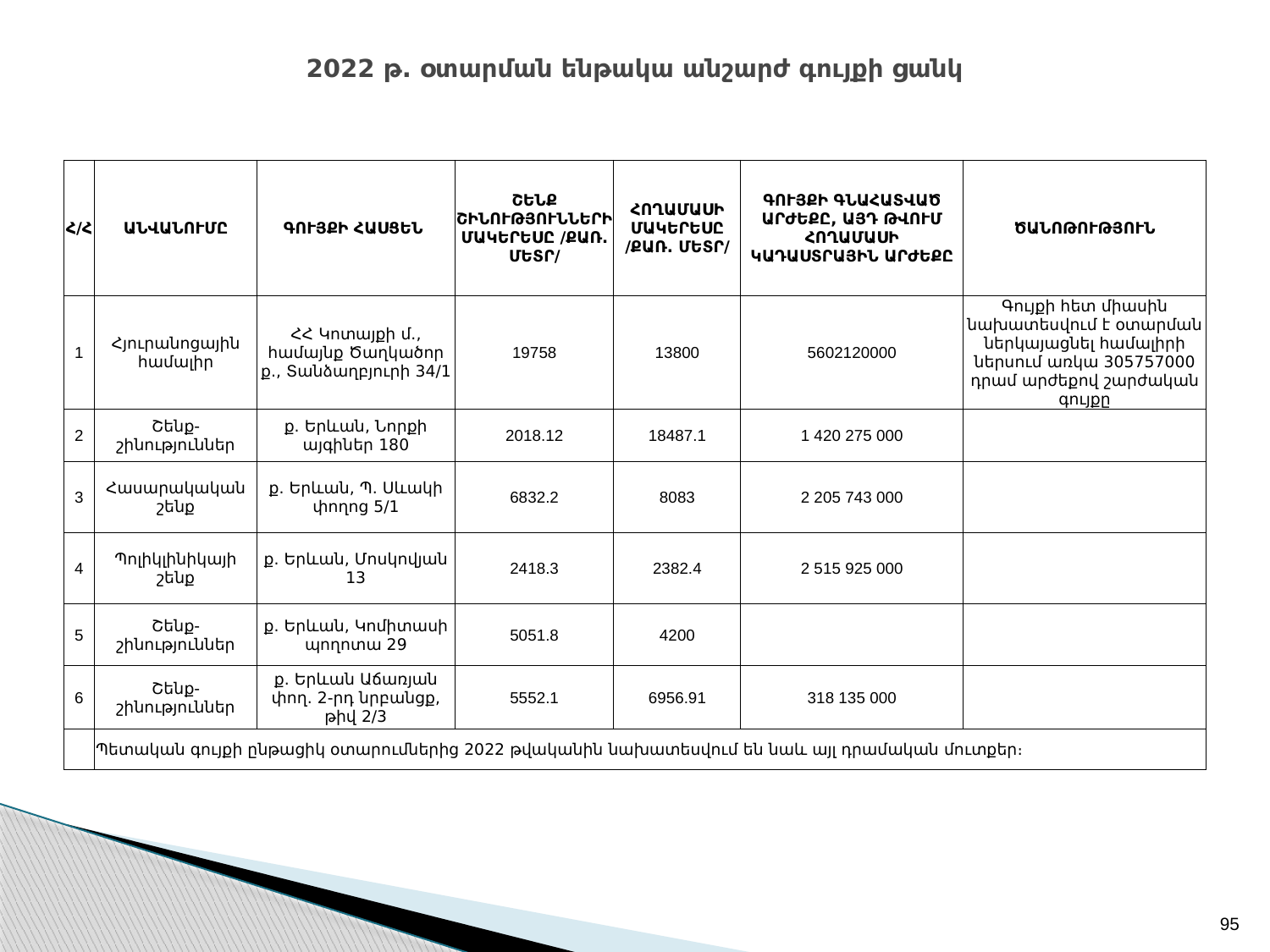

# 2022 թ. օտարման ենթակա անշարժ գույքի ցանկ
|  |  |  |  |  |  |  |
| --- | --- | --- | --- | --- | --- | --- |
| Հ/Հ | ԱՆՎԱՆՈՒՄԸ | ԳՈՒՅՔԻ ՀԱՍՑԵՆ | ՇԵՆՔ ՇԻՆՈՒԹՅՈՒՆՆԵՐԻ ՄԱԿԵՐԵՍԸ /ՔԱՌ. ՄԵՏՐ/ | ՀՈՂԱՄԱՍԻ ՄԱԿԵՐԵՍԸ /ՔԱՌ. ՄԵՏՐ/ | ԳՈՒՅՔԻ ԳՆԱՀԱՏՎԱԾ ԱՐԺԵՔԸ, ԱՅԴ ԹՎՈՒՄ ՀՈՂԱՄԱՍԻ ԿԱԴԱՍՏՐԱՅԻՆ ԱՐԺԵՔԸ | ԾԱՆՈԹՈՒԹՅՈՒՆ |
| 1 | Հյուրանոցային համալիր | ՀՀ Կոտայքի մ., համայնք Ծաղկածոր ք., Տանձաղբյուրի 34/1 | 19758 | 13800 | 5602120000 | Գույքի հետ միասին նախատեսվում է օտարման ներկայացնել համալիրի ներսում առկա 305757000 դրամ արժեքով շարժական գույքը |
| 2 | Շենք-շինություններ | ք. Երևան, Նորքի այգիներ 180 | 2018.12 | 18487.1 | 1 420 275 000 |  |
| 3 | Հասարակական շենք | ք. Երևան, Պ. Սևակի փողոց 5/1 | 6832.2 | 8083 | 2 205 743 000 |  |
| 4 | Պոլիկլինիկայի շենք | ք. Երևան, Մոսկովյան 13 | 2418.3 | 2382.4 | 2 515 925 000 |  |
| 5 | Շենք-շինություններ | ք. Երևան, Կոմիտասի պողոտա 29 | 5051.8 | 4200 |  |  |
| 6 | Շենք-շինություններ | ք. Երևան Աճառյան փող. 2-րդ նրբանցք, թիվ 2/3 | 5552.1 | 6956.91 | 318 135 000 |  |
|  | Պետական գույքի ընթացիկ օտարումներից 2022 թվականին նախատեսվում են նաև այլ դրամական մուտքեր։ |  |  |  |  |  |
95